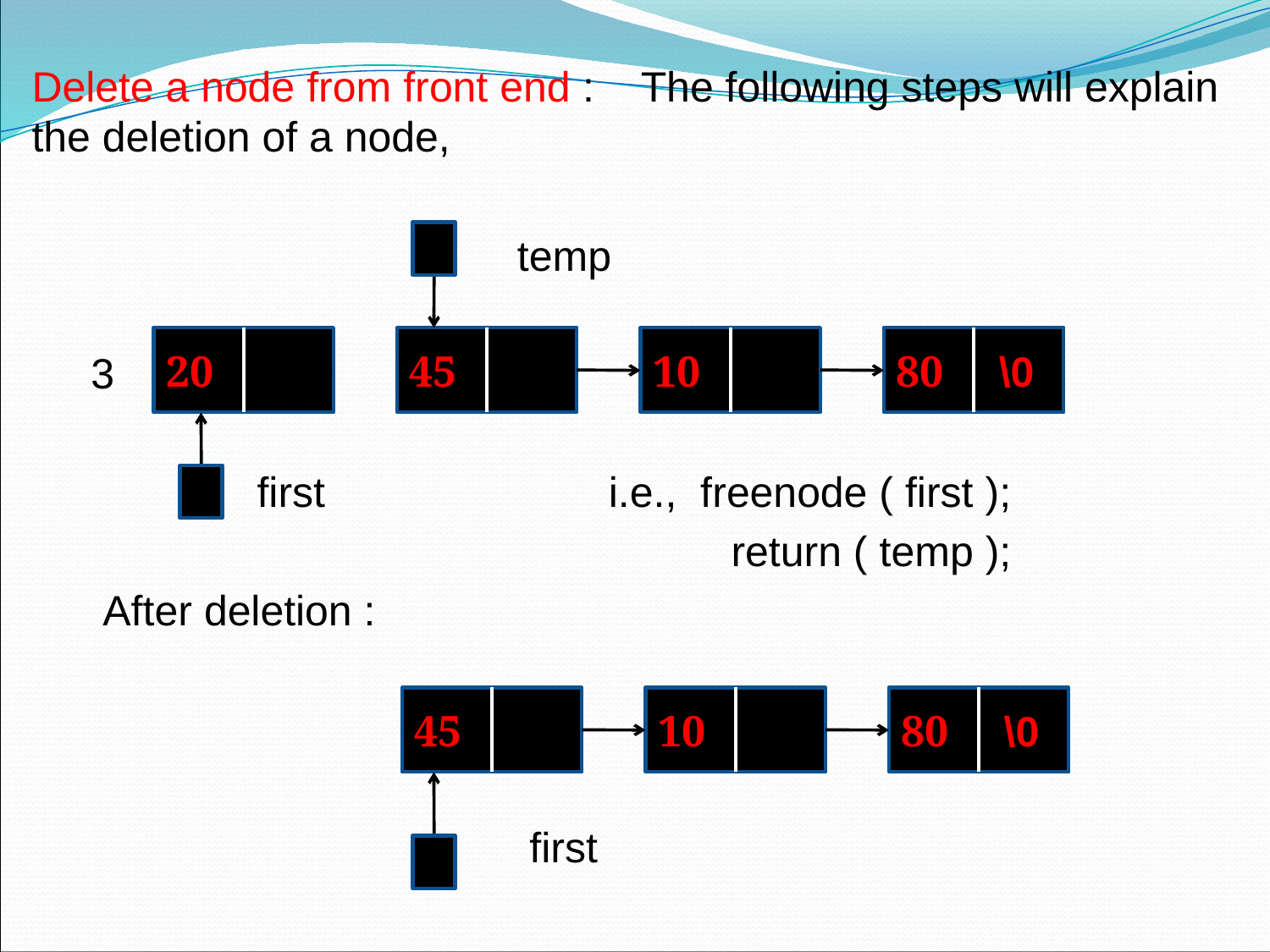

#
Delete a node from front end :    The following steps will explain the deletion of a node,

                                 4      temp

     3

                   first                        i.e.,  freenode ( first );
                                                           return ( temp );
      After deletion :

                                          first

20
45
10
80     \0

45
10
80     \0